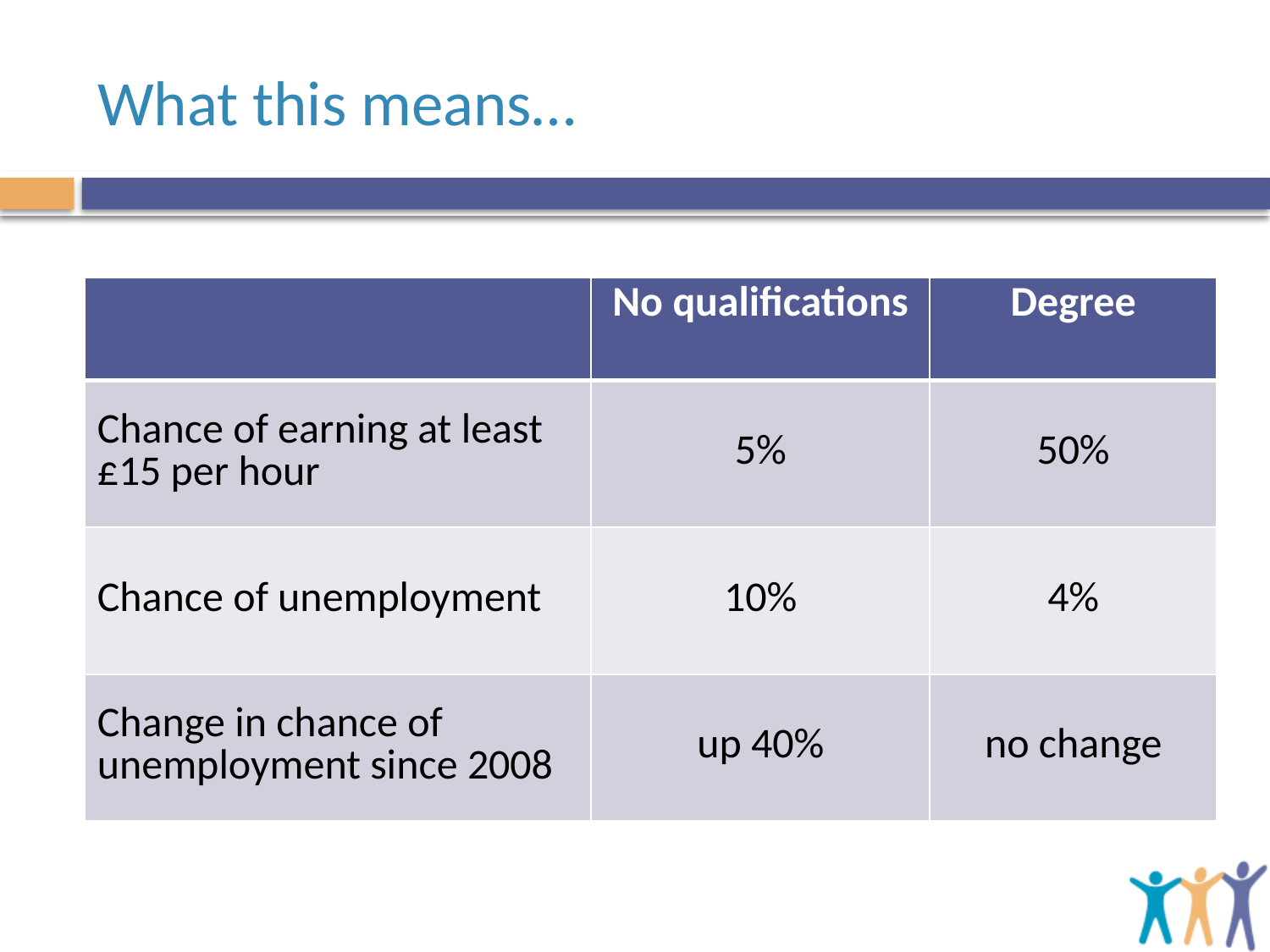

# What this means…
|  | No qualifications | Degree |
| --- | --- | --- |
| Chance of earning at least £15 per hour |  |  |
| Chance of unemployment |  |  |
| Change in chance of unemployment since 2008 |  |  |
|  | No qualifications | Degree |
| --- | --- | --- |
| Chance of earning at least £15 per hour | 5% |  |
| Chance of unemployment |  |  |
| Change in chance of unemployment since 2008 |  |  |
|  | No qualifications | Degree |
| --- | --- | --- |
| Chance of earning at least £15 per hour | 5% | 50% |
| Chance of unemployment |  |  |
| Change in chance of unemployment since 2008 |  |  |
|  | No qualifications | Degree |
| --- | --- | --- |
| Chance of earning at least £15 per hour | 5% | 50% |
| Chance of unemployment | 10% |  |
| Change in chance of unemployment since 2008 |  |  |
|  | No qualifications | Degree |
| --- | --- | --- |
| Chance of earning at least £15 per hour | 5% | 50% |
| Chance of unemployment | 10% | 4% |
| Change in chance of unemployment since 2008 |  |  |
|  | No qualifications | Degree |
| --- | --- | --- |
| Chance of earning at least £15 per hour | 5% | 50% |
| Chance of unemployment | 10% | 4% |
| Change in chance of unemployment since 2008 | up 40% |  |
|  | No qualifications | Degree |
| --- | --- | --- |
| Chance of earning at least £15 per hour | 5% | 50% |
| Chance of unemployment | 10% | 4% |
| Change in chance of unemployment since 2008 | up 40% | no change |